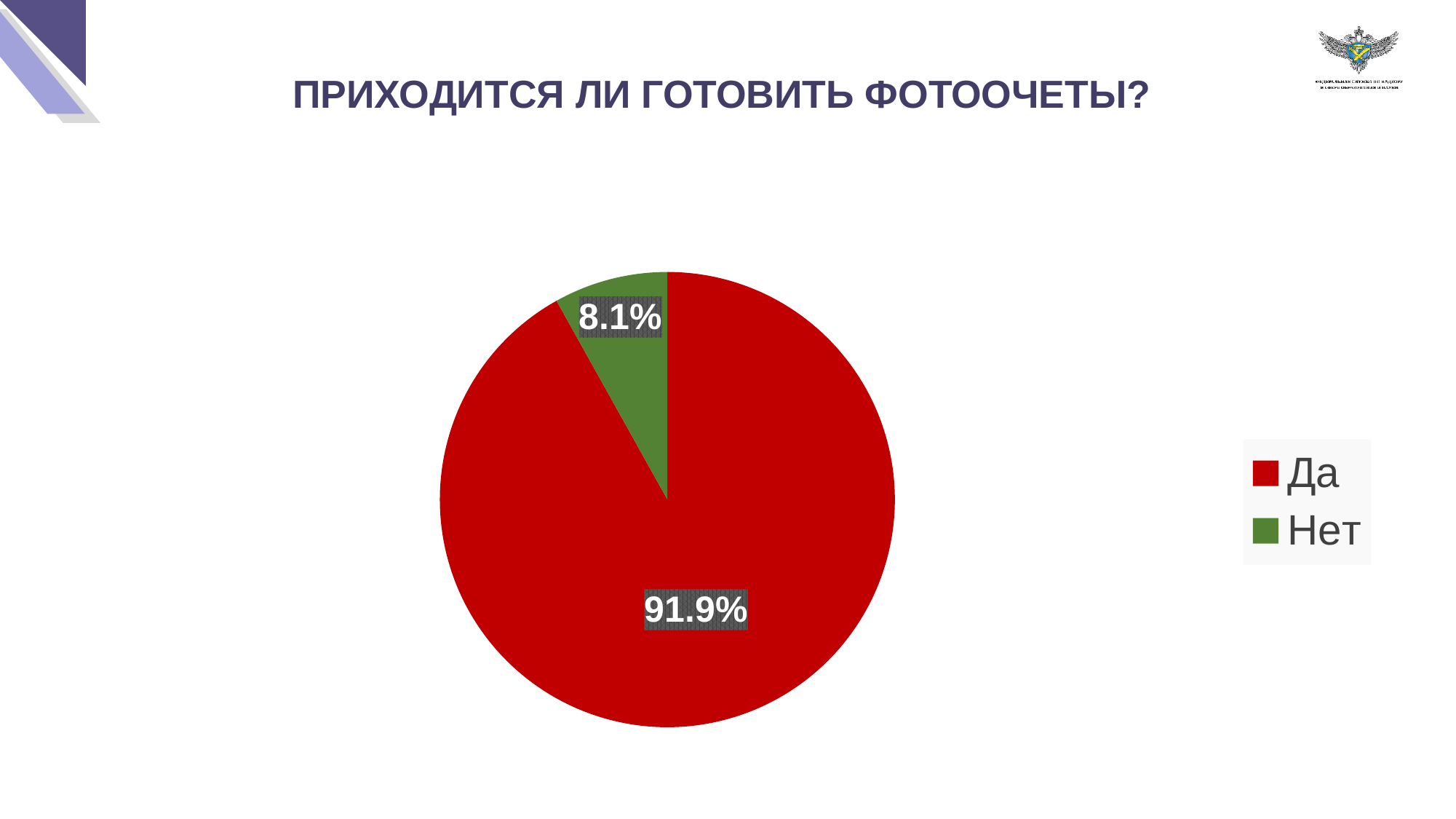

ПРИХОДИТСЯ ЛИ ГОТОВИТЬ ФОТООЧЕТЫ?

### Chart

| Category | Столбец1 |
|---|---|
| Да | 0.919 |
| Нет | 0.081 |